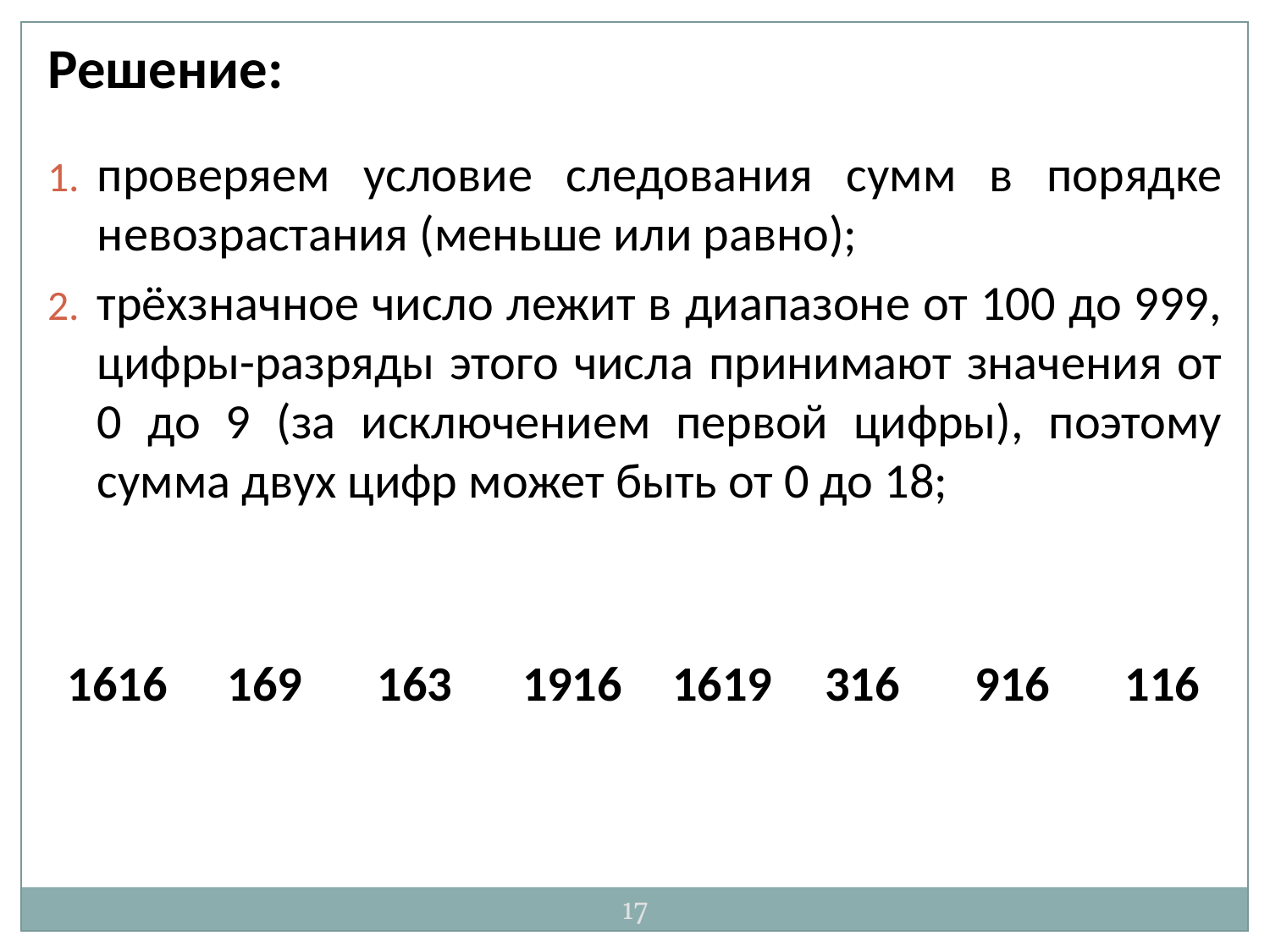

Решение:
проверяем условие следования сумм в порядке невозрастания (меньше или равно);
трёхзначное число лежит в диапазоне от 100 до 999, цифры-разряды этого числа принимают значения от 0 до 9 (за исключением первой цифры), поэтому сумма двух цифр может быть от 0 до 18;
1616
169
163
1916
1619
316
916
116
|  |  |  |  |  |  |  |  |
| --- | --- | --- | --- | --- | --- | --- | --- |
17